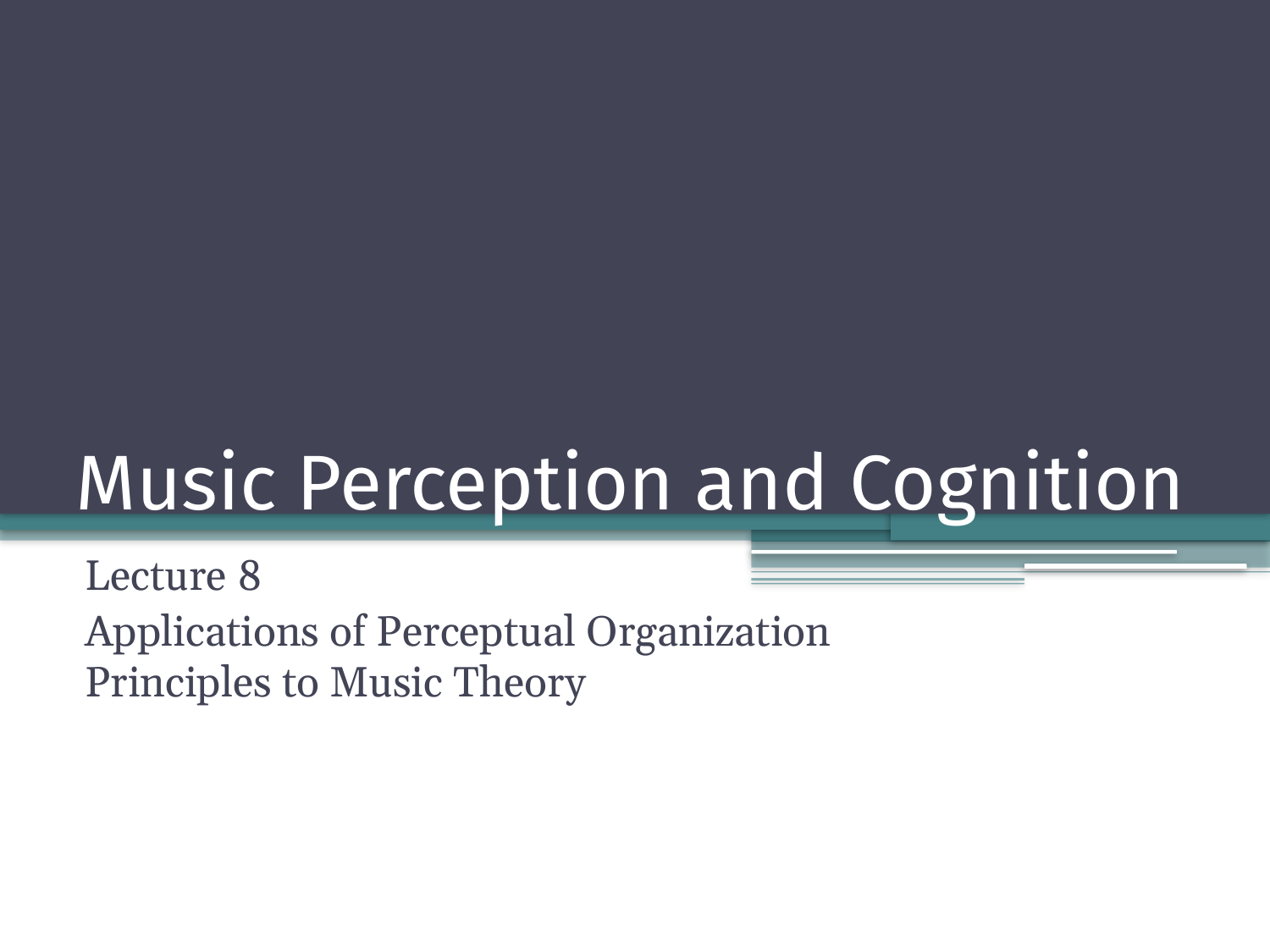

# Music Perception and Cognition
Lecture 8
Applications of Perceptual Organization Principles to Music Theory